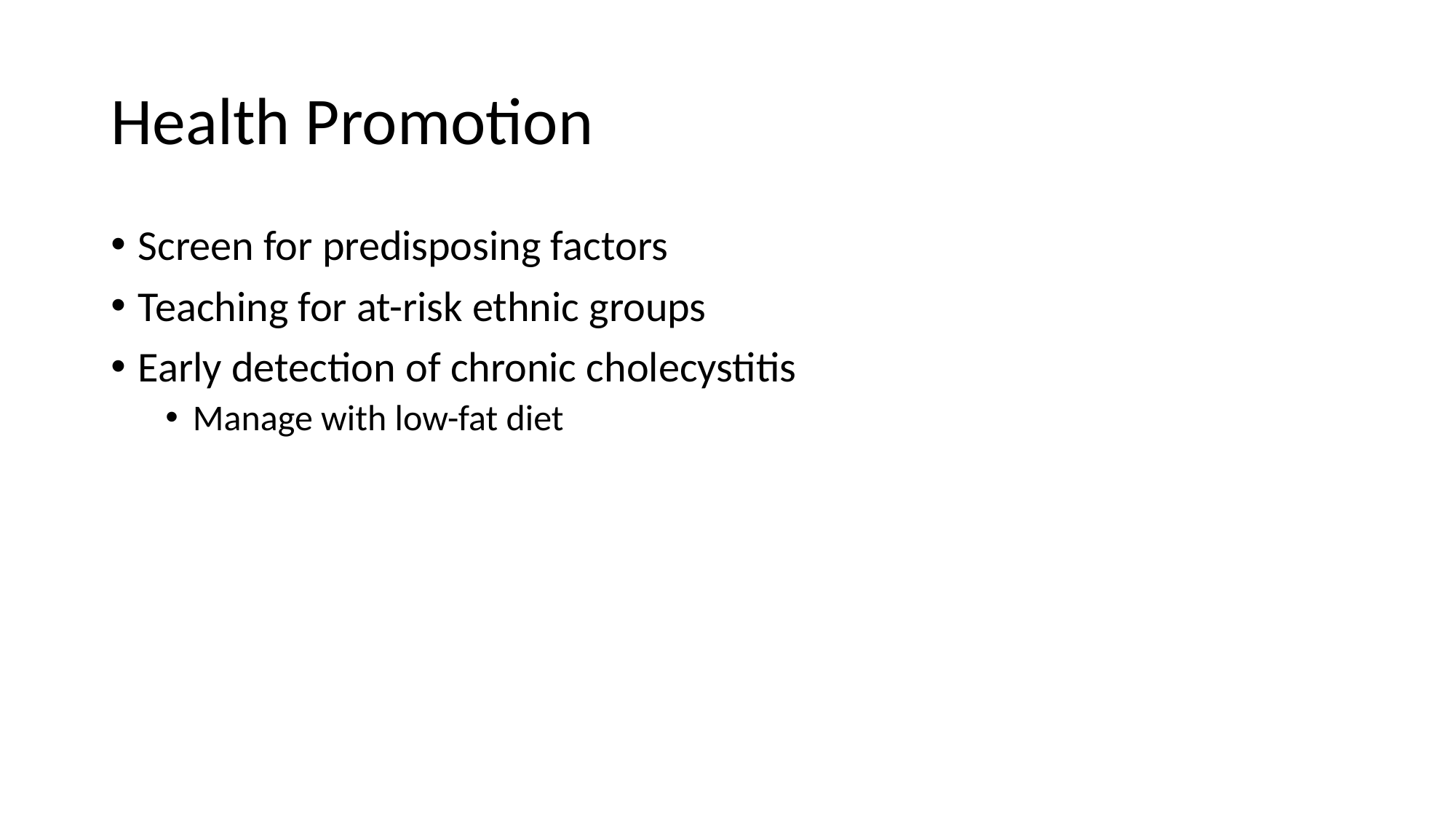

# Health Promotion
Screen for predisposing factors
Teaching for at-risk ethnic groups
Early detection of chronic cholecystitis
Manage with low-fat diet